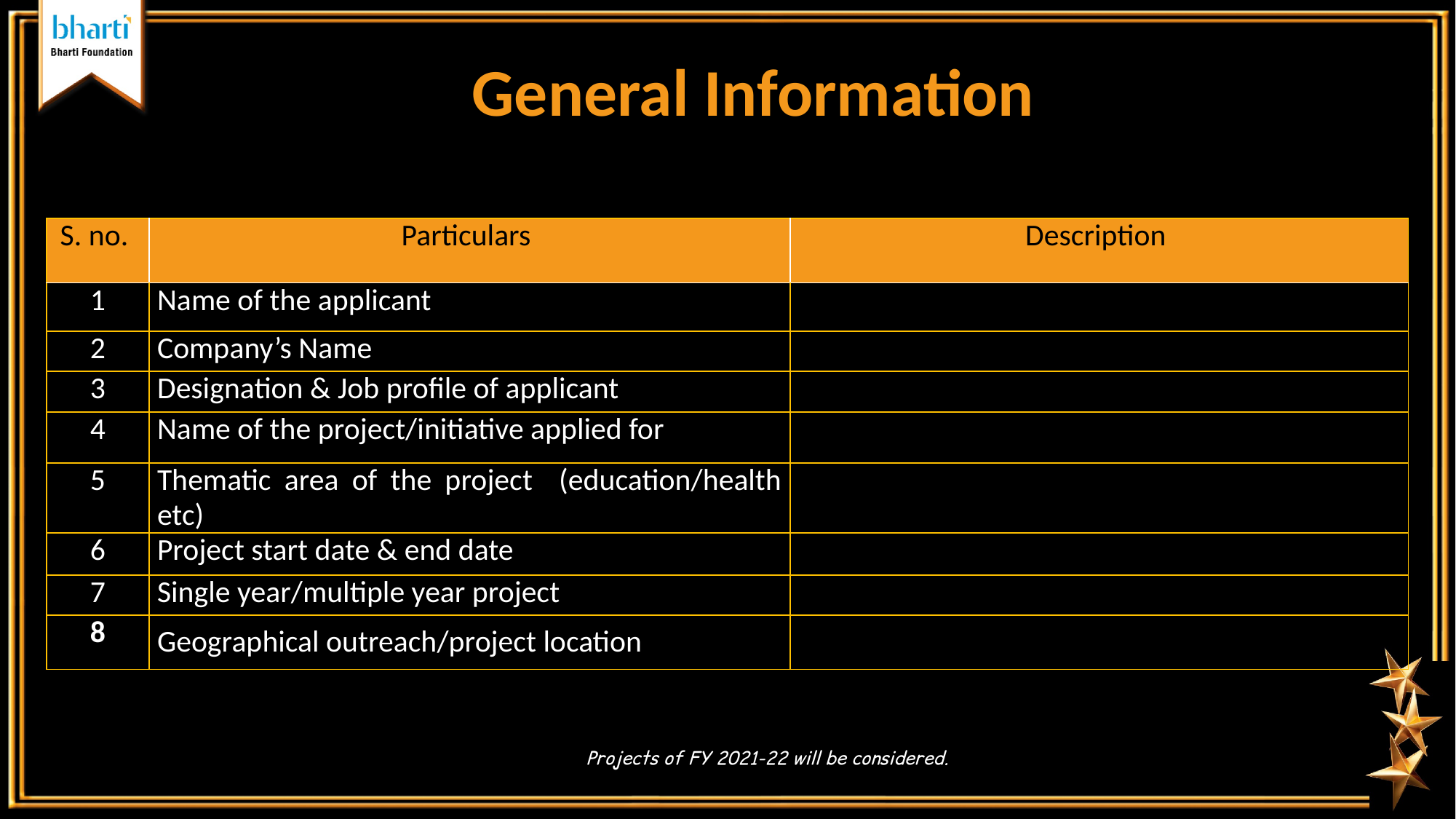

General Information
| S. no. | Particulars | Description |
| --- | --- | --- |
| 1 | Name of the applicant |  |
| 2 | Company’s Name |  |
| 3 | Designation & Job profile of applicant |  |
| 4 | Name of the project/initiative applied for |  |
| 5 | Thematic area of the project (education/health etc) |  |
| 6 | Project start date & end date |  |
| 7 | Single year/multiple year project |  |
| 8 | Geographical outreach/project location |  |
Projects of FY 2021-22 will be considered.